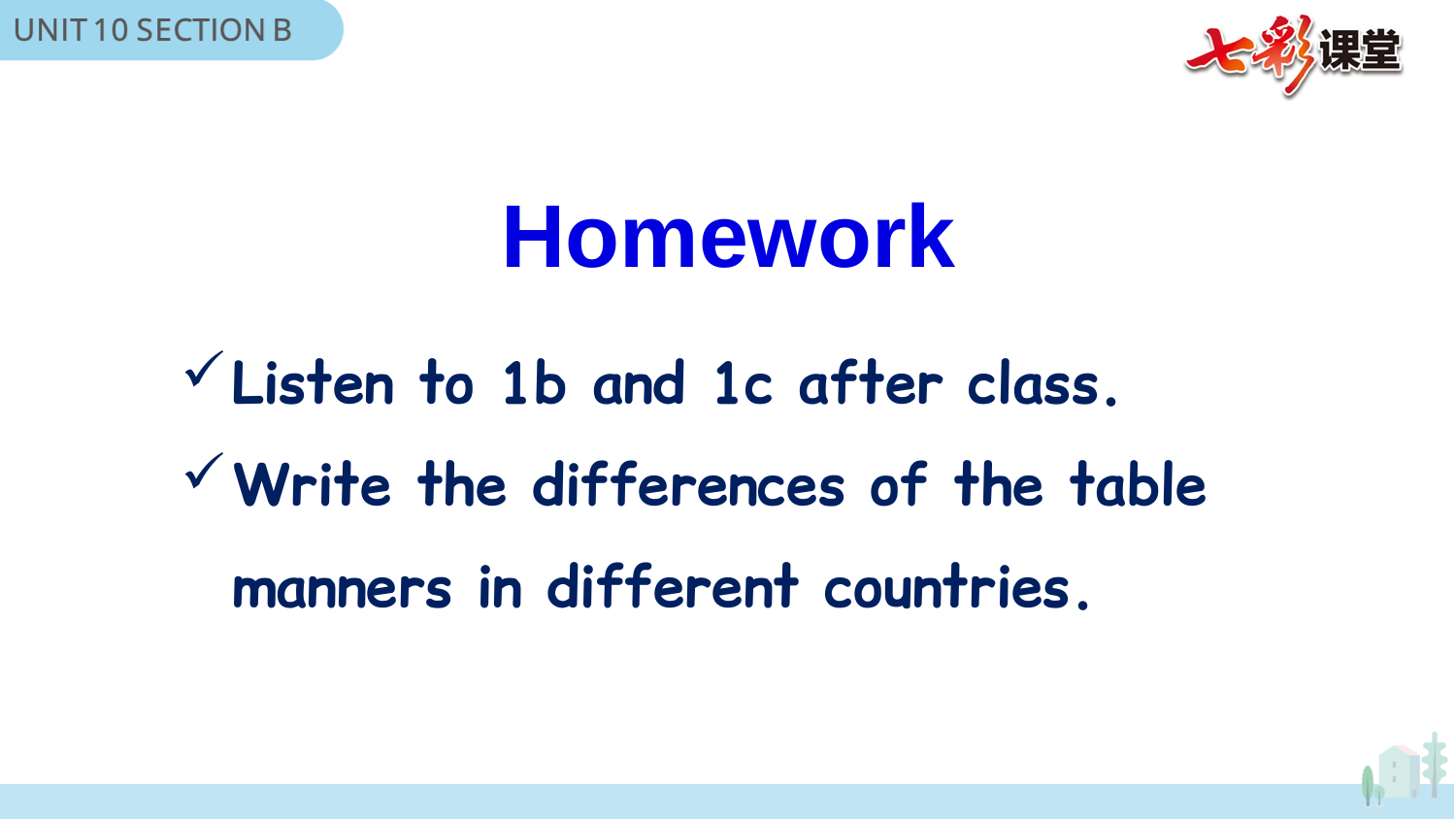

Homework

Listen to 1b and 1c after class.
Write the differences of the table manners in different countries.